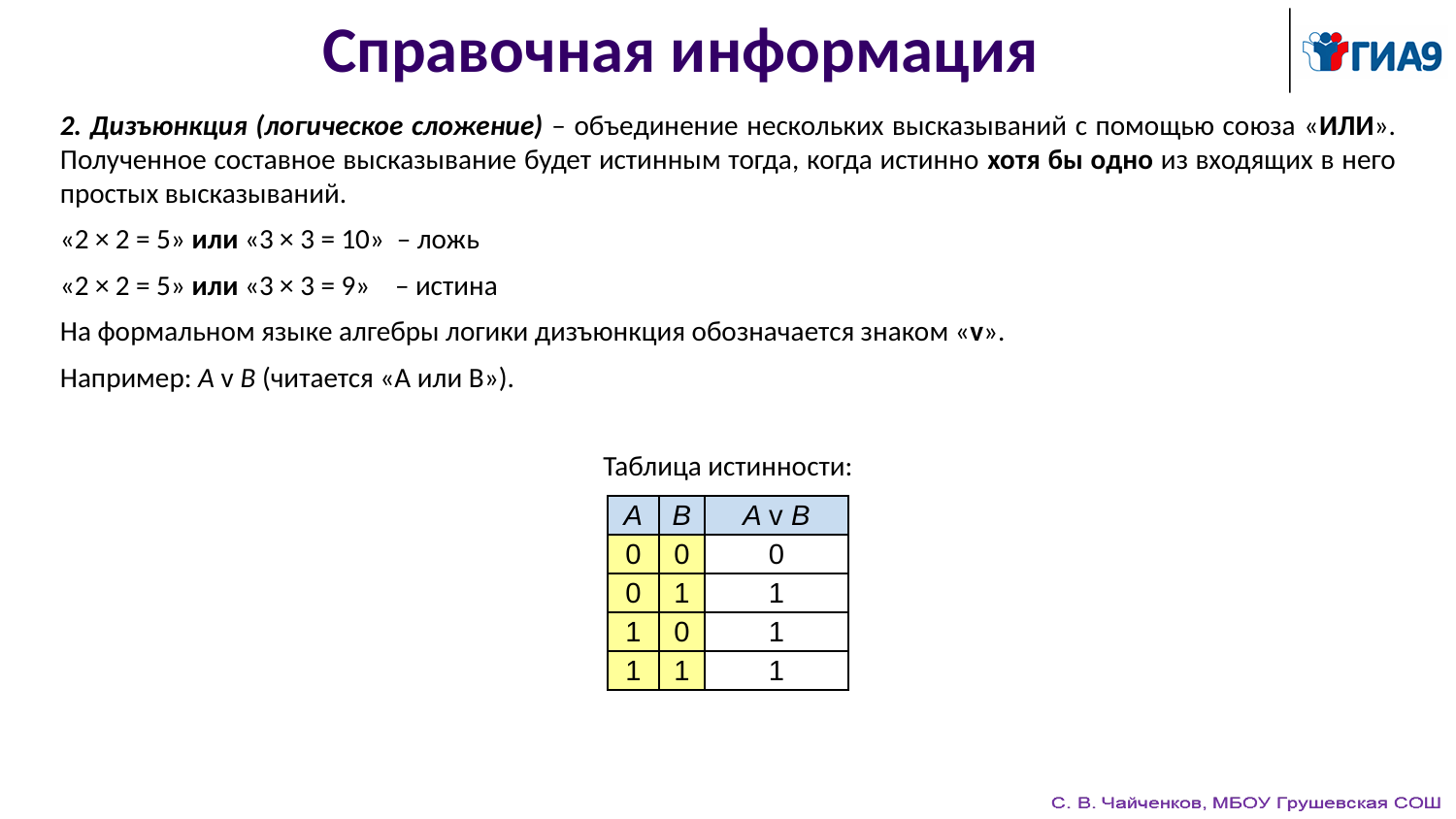

# Справочная информация
2. Дизъюнкция (логическое сложение) – объединение нескольких высказываний с помощью союза «ИЛИ». Полученное составное высказывание будет истинным тогда, когда истинно хотя бы одно из входящих в него простых высказываний.
«2 × 2 = 5» или «3 × 3 = 10»  – ложь
«2 × 2 = 5» или «3 × 3 = 9»    – истина
На формальном языке алгебры логики дизъюнкция обозначается знаком «v».
Например: A v B (читается «A или B»).
Таблица истинности:
| A | B | A v B |
| --- | --- | --- |
| 0 | 0 | 0 |
| 0 | 1 | 1 |
| 1 | 0 | 1 |
| 1 | 1 | 1 |